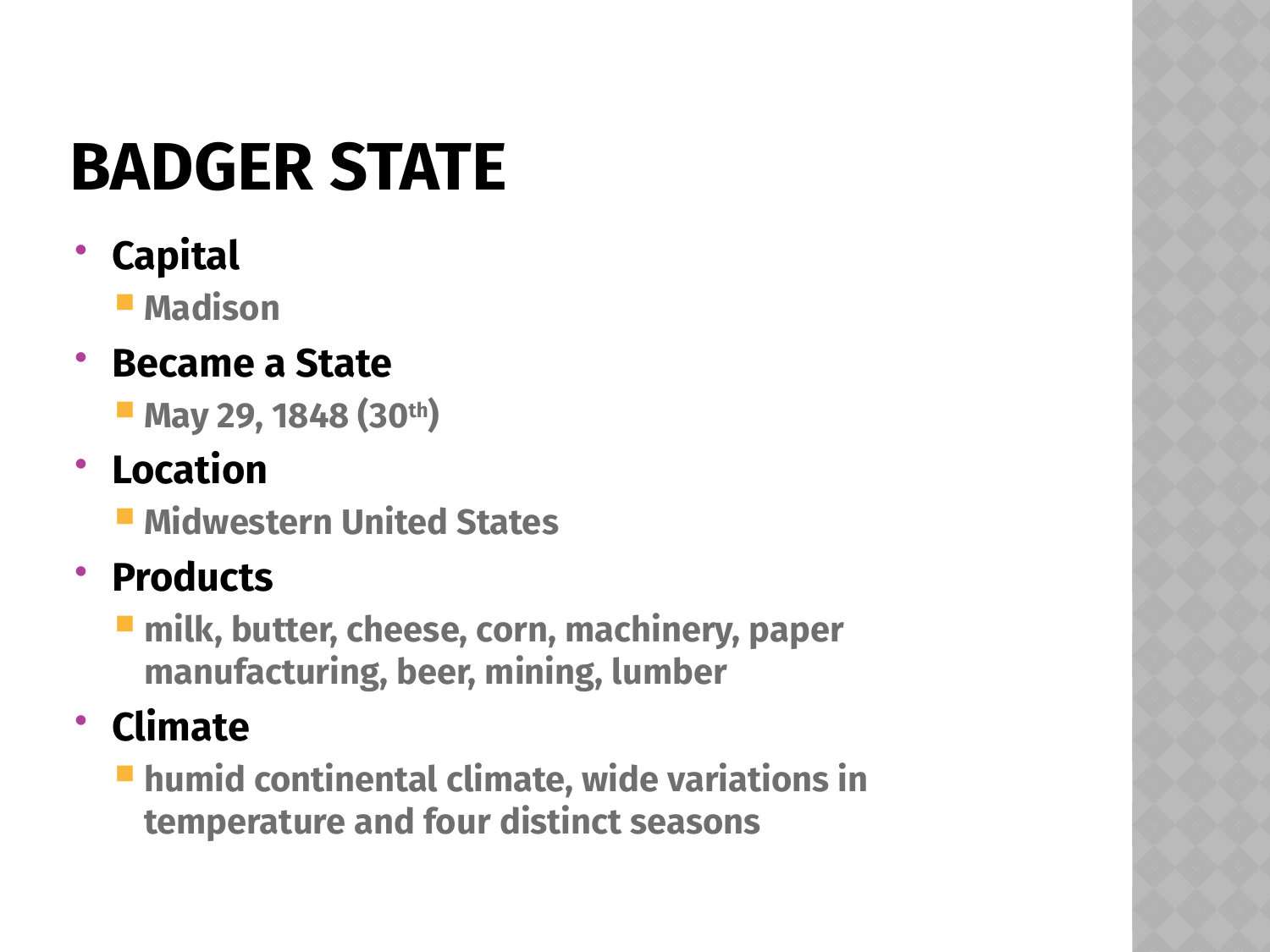

# Badger state
Capital
Madison
Became a State
May 29, 1848 (30th)
Location
Midwestern United States
Products
milk, butter, cheese, corn, machinery, paper manufacturing, beer, mining, lumber
Climate
humid continental climate, wide variations in temperature and four distinct seasons